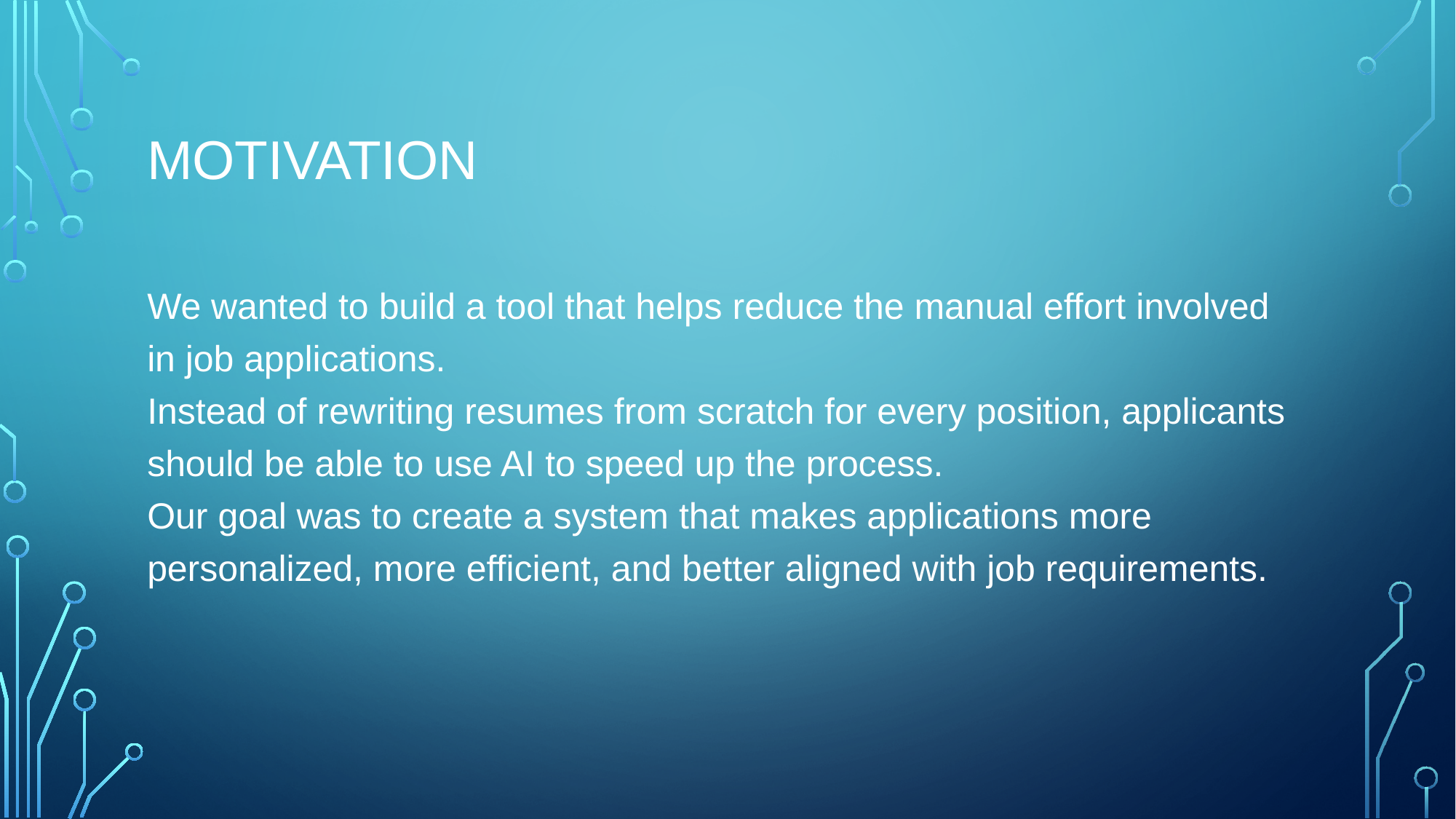

# Motivation
We wanted to build a tool that helps reduce the manual effort involved in job applications.
Instead of rewriting resumes from scratch for every position, applicants should be able to use AI to speed up the process.
Our goal was to create a system that makes applications more personalized, more efficient, and better aligned with job requirements.